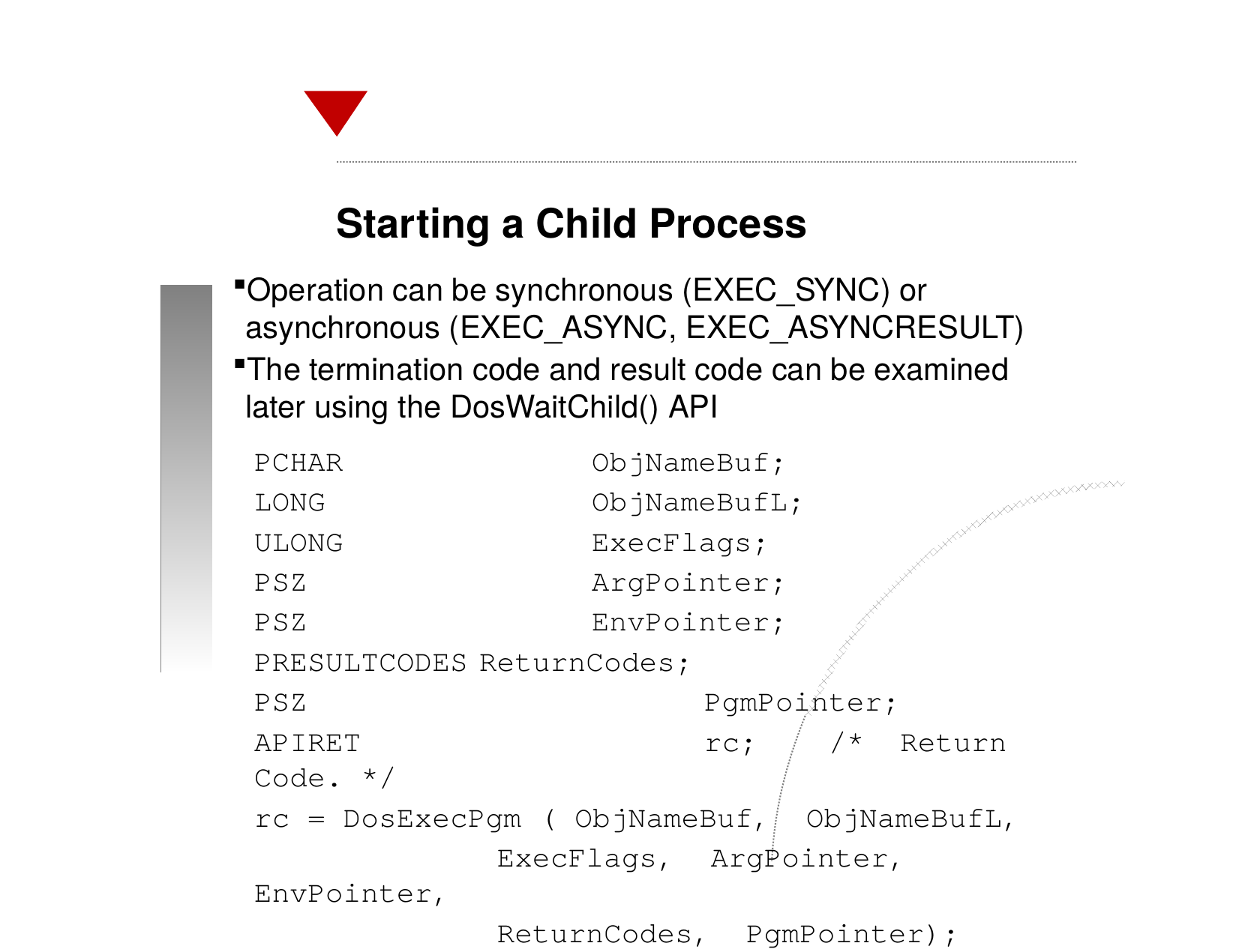

Starting a Child Process
Operation can be synchronous (EXEC_SYNC) or asynchronous (EXEC_ASYNC, EXEC_ASYNCRESULT)
The termination code and result code can be examined later using the DosWaitChild() API
PCHAR			ObjNameBuf;
LONG			ObjNameBufL;
ULONG			ExecFlags;
PSZ			ArgPointer;
PSZ			EnvPointer;
PRESULTCODES	ReturnCodes;
PSZ           		PgmPointer;
APIRET       		rc;    /*  Return Code. */
rc = DosExecPgm ( ObjNameBuf,  ObjNameBufL,
       	 ExecFlags,  ArgPointer,  EnvPointer,
       	 ReturnCodes,  PgmPointer);